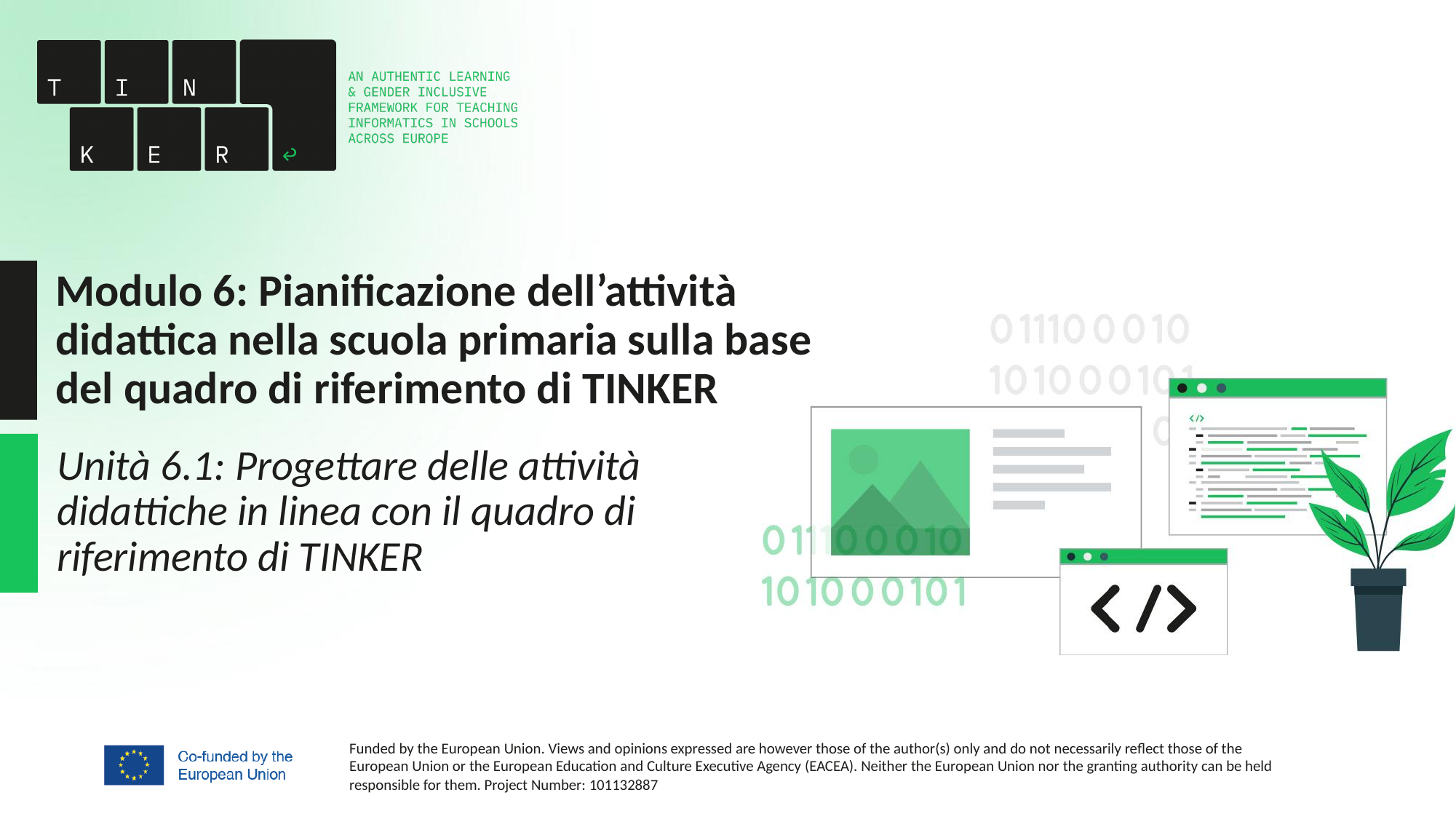

# Modulo 6: Pianificazione dell’attività didattica nella scuola primaria sulla base del quadro di riferimento di TINKER
Unità 6.1: Progettare delle attività didattiche in linea con il quadro di riferimento di TINKER